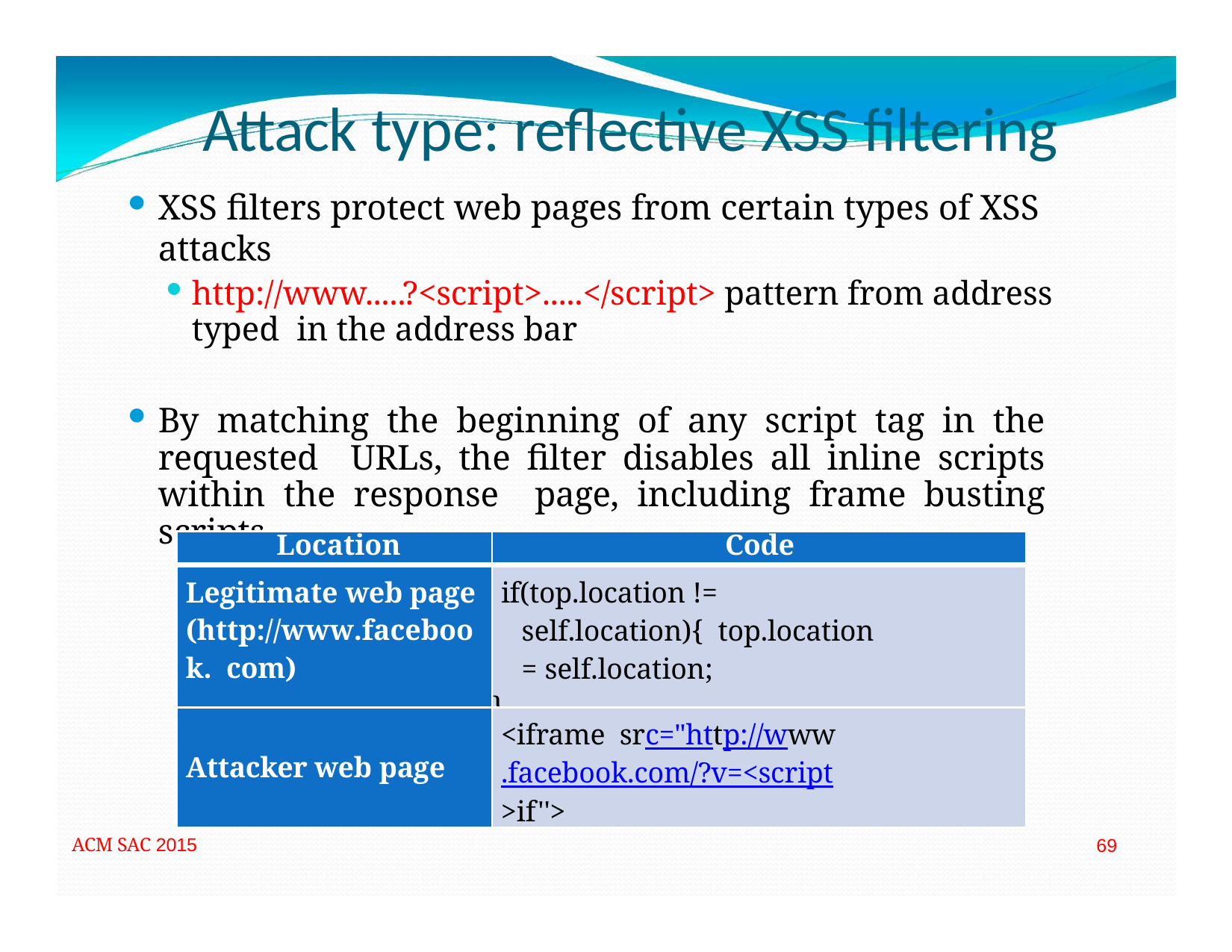

# Attack type: reflective XSS filtering
XSS filters protect web pages from certain types of XSS attacks
http://www.....?<script>.....</script> pattern from address typed  in the address bar

By matching the beginning of any script tag in the requested  URLs, the filter disables all inline scripts within the response  page, including frame busting scripts
| Location | Code |
| --- | --- |
| Legitimate web page (http://www.facebook. com) | if(top.location != self.location){ top.location = self.location; } |
| Attacker web page | <iframe src="http://www.facebook.com/?v=<script >if''> |
ACM SAC 2015
69